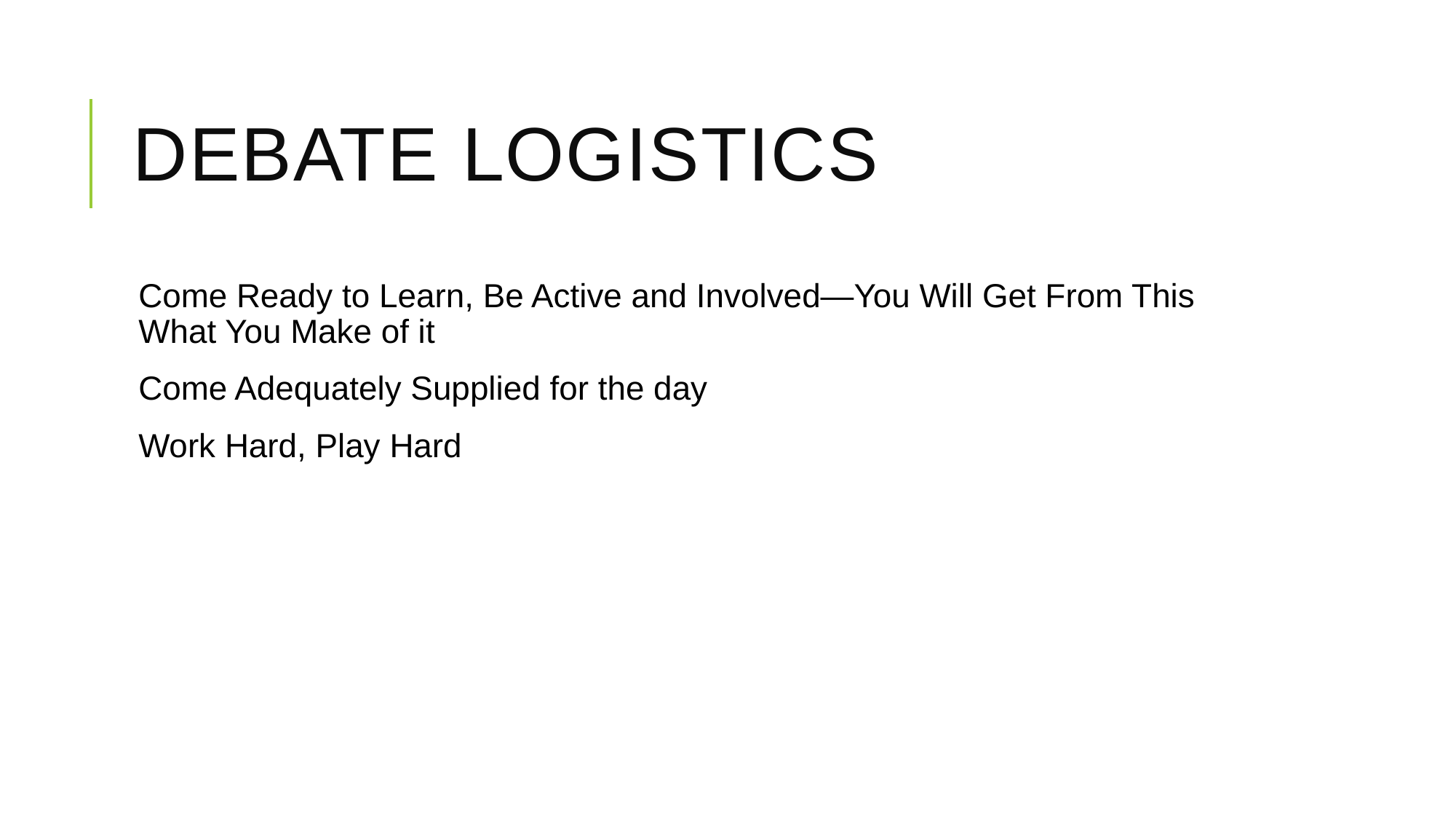

# Debate Logistics
Come Ready to Learn, Be Active and Involved—You Will Get From This What You Make of it
Come Adequately Supplied for the day
Work Hard, Play Hard